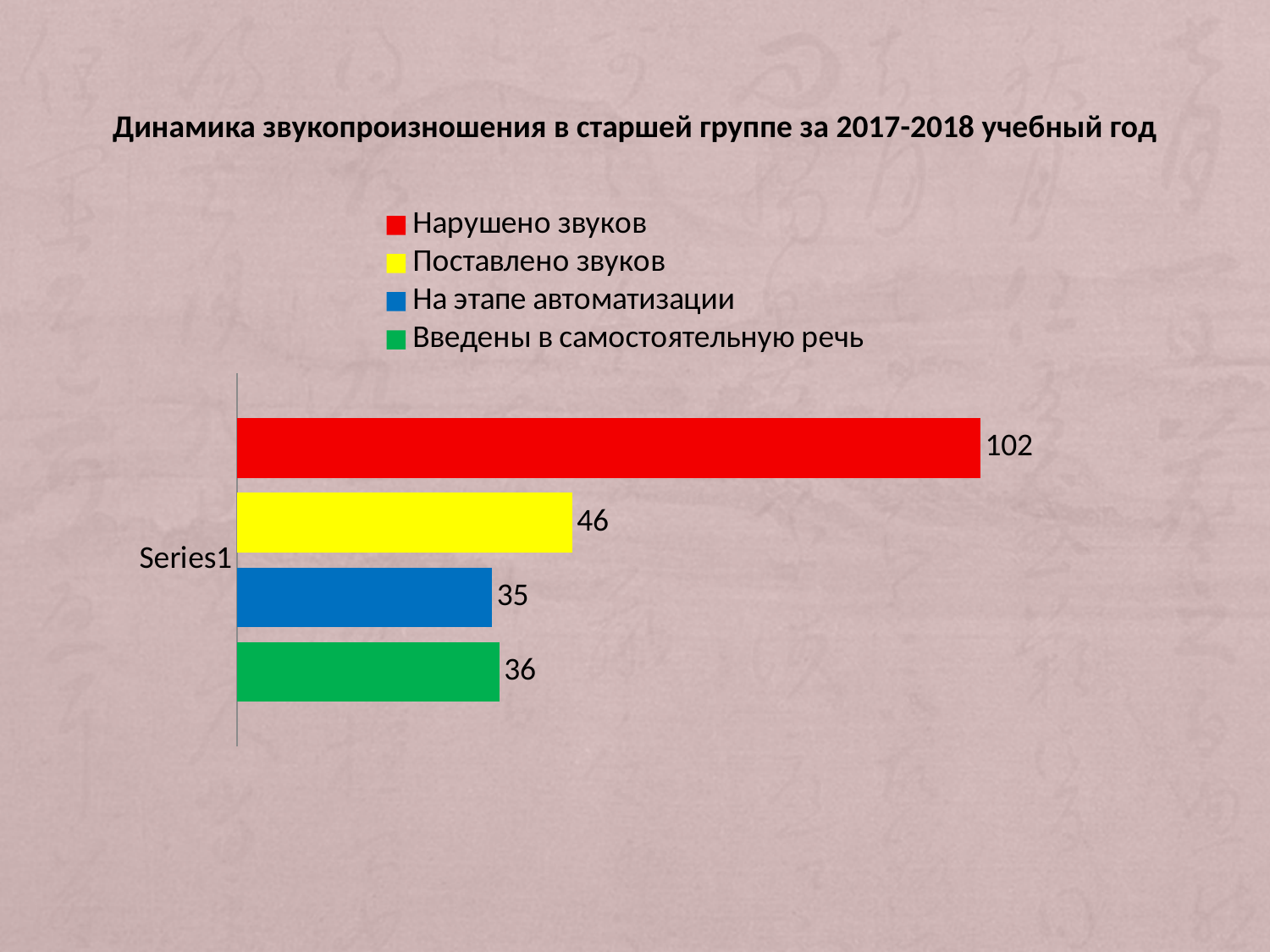

Динамика звукопроизношения в старшей группе за 2017-2018 учебный год

### Chart

| Category | Введены в самостоятельную речь | На этапе автоматизации | Поставлено звуков | Нарушено звуков |
|---|---|---|---|---|
|  | 36.0 | 35.0 | 46.0 | 102.0 |